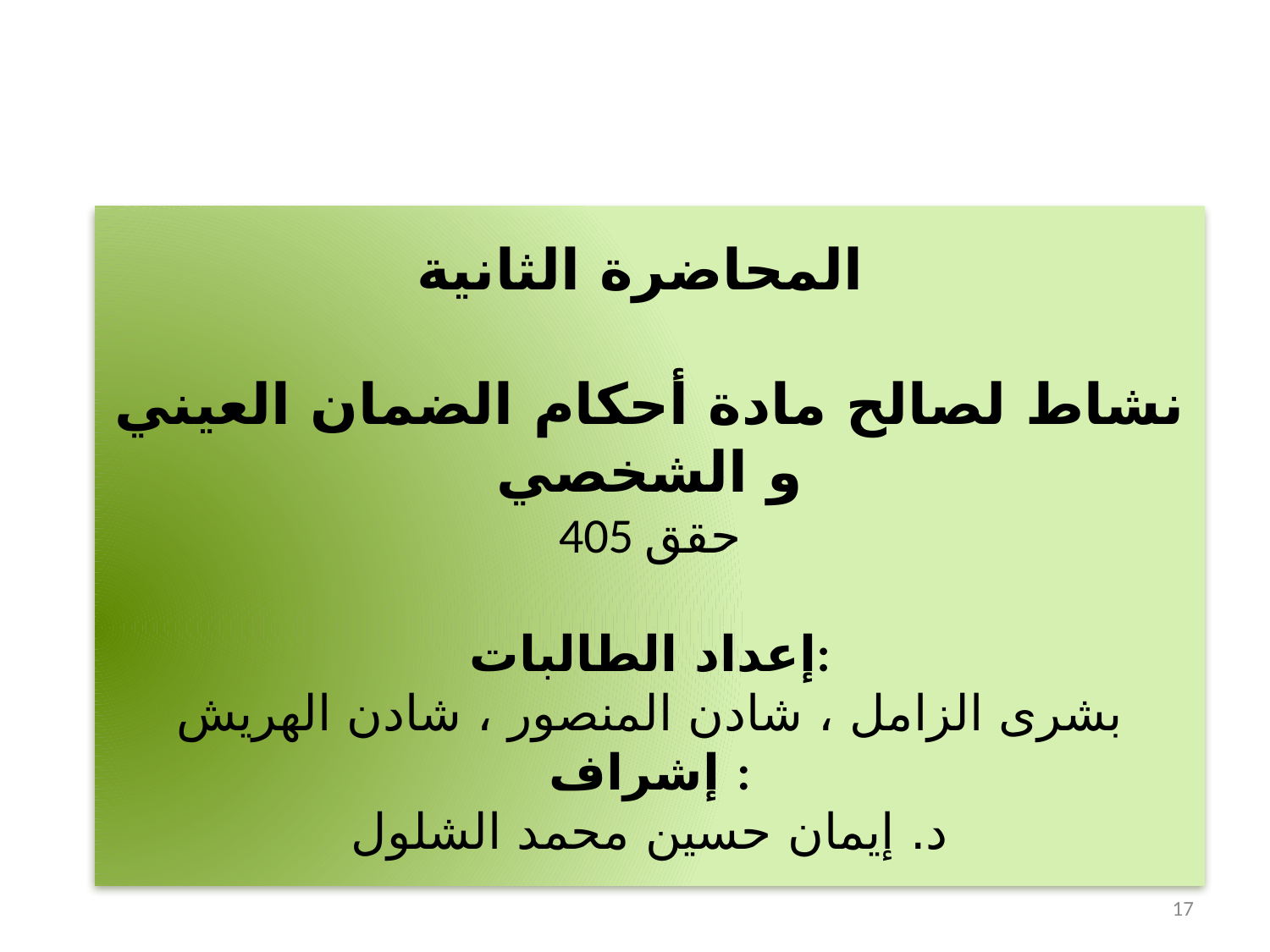

المحاضرة الثانية

نشاط لصالح مادة أحكام الضمان العيني و الشخصي
405 حقق

إعداد الطالبات:
بشرى الزامل ، شادن المنصور ، شادن الهريش
إشراف :
د. إيمان حسين محمد الشلول
17